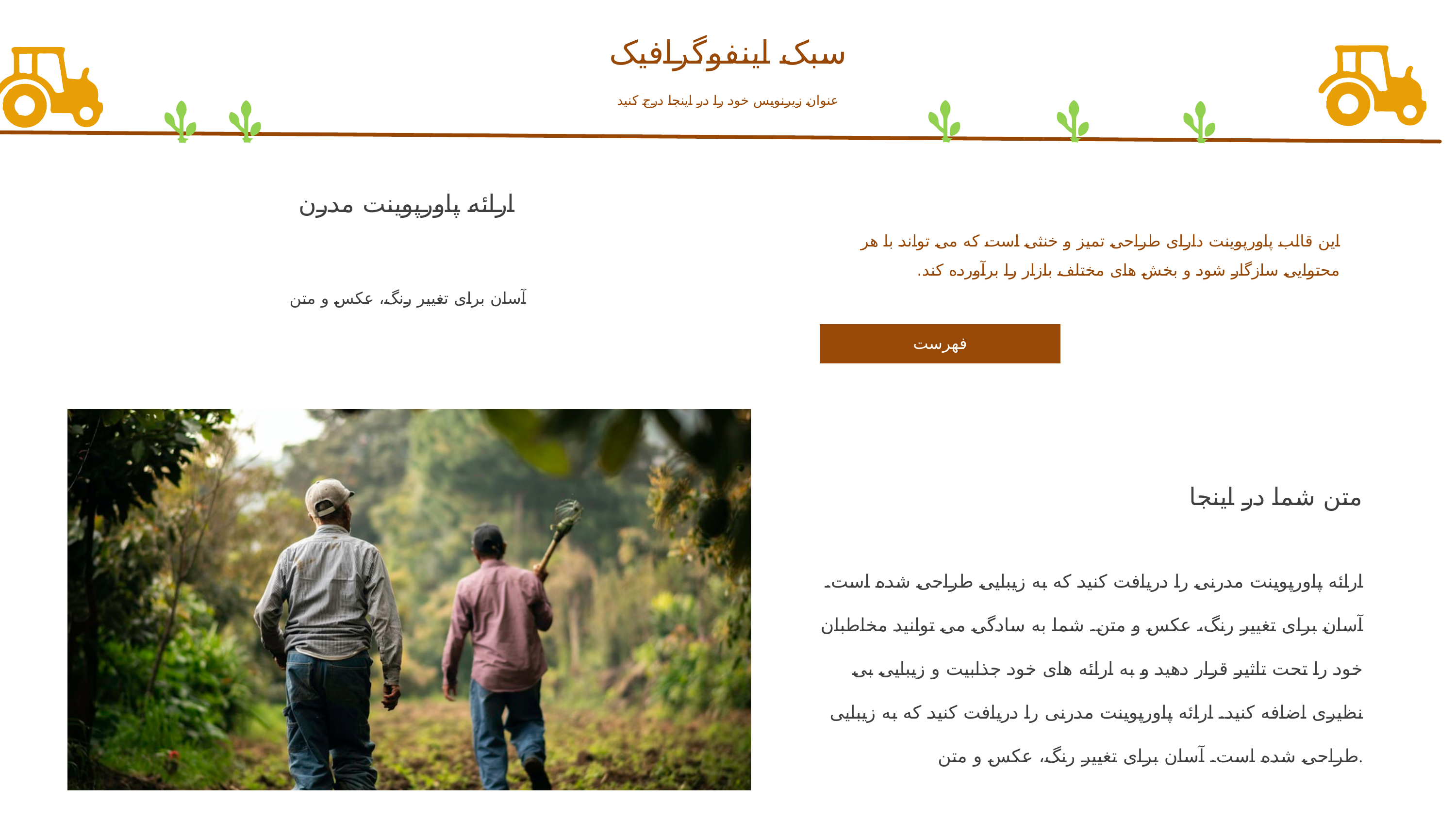

سبک اینفوگرافیک

عنوان زیرنویس خود را در اینجا درج کنید

ارائه پاورپوینت مدرن
این قالب پاورپوینت دارای طراحی تمیز و خنثی است که می تواند با هر محتوایی سازگار شود و بخش های مختلف بازار را برآورده کند.
آسان برای تغییر رنگ، عکس و متن

فهرست

متن شما در اینجا
ارائه پاورپوینت مدرنی را دریافت کنید که به زیبایی طراحی شده است. آسان برای تغییر رنگ، عکس و متن. شما به سادگی می توانید مخاطبان خود را تحت تاثیر قرار دهید و به ارائه های خود جذابیت و زیبایی بی نظیری اضافه کنید. ارائه پاورپوینت مدرنی را دریافت کنید که به زیبایی طراحی شده است. آسان برای تغییر رنگ، عکس و متن.